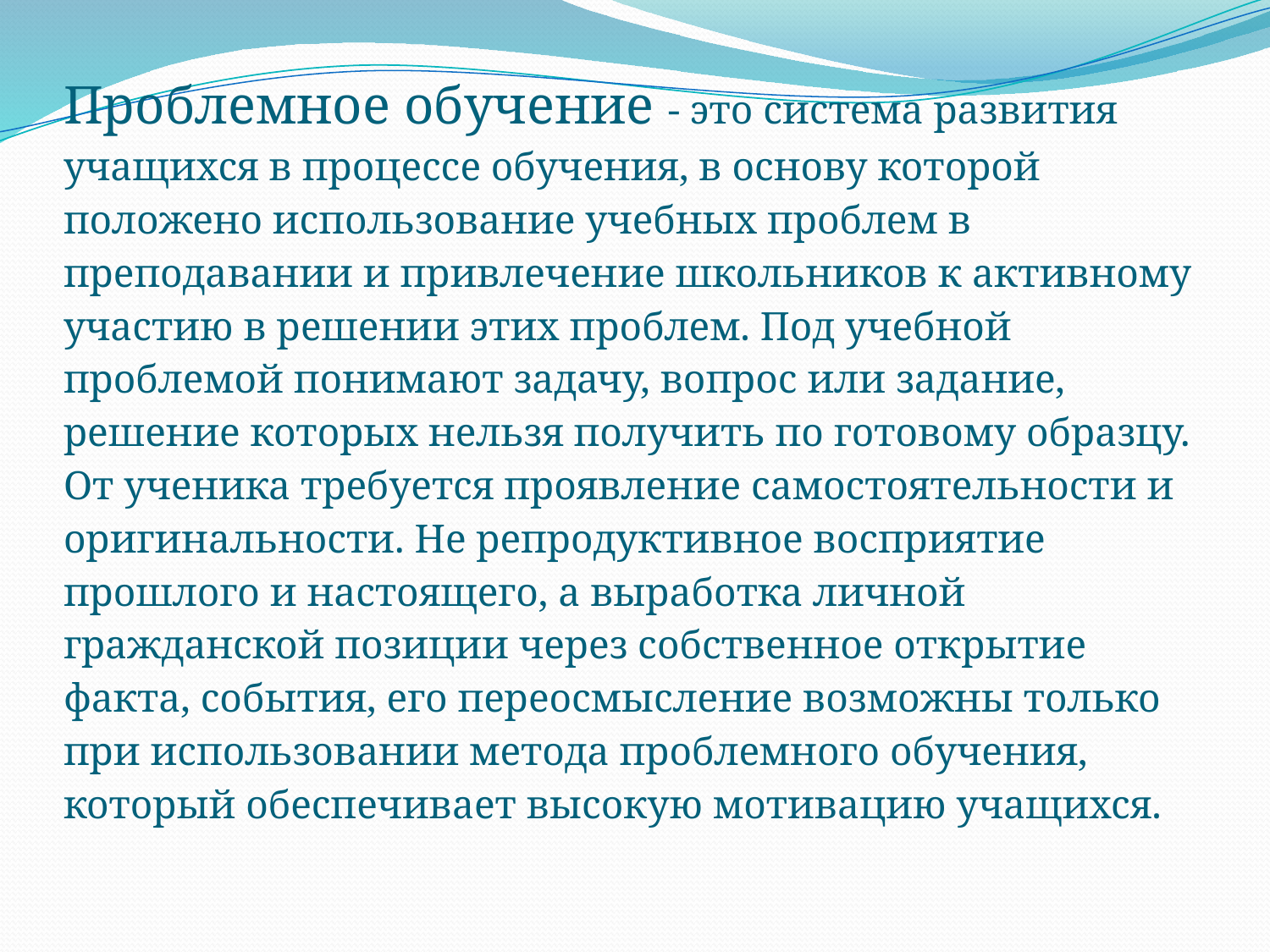

# Проблемное обучение - это система развития учащихся в процессе обучения, в основу которой положено использование учебных проблем в преподавании и привлечение школьников к активному участию в решении этих проблем. Под учебной проблемой понимают задачу, вопрос или задание, решение которых нельзя получить по готовому образцу. От ученика требуется проявление самостоятельности и оригинальности. Не репродуктивное восприятие прошлого и настоящего, а выработка личной гражданской позиции через собственное открытие факта, события, его переосмысление возможны только при использовании метода проблемного обучения, который обеспечивает высокую мотивацию учащихся.